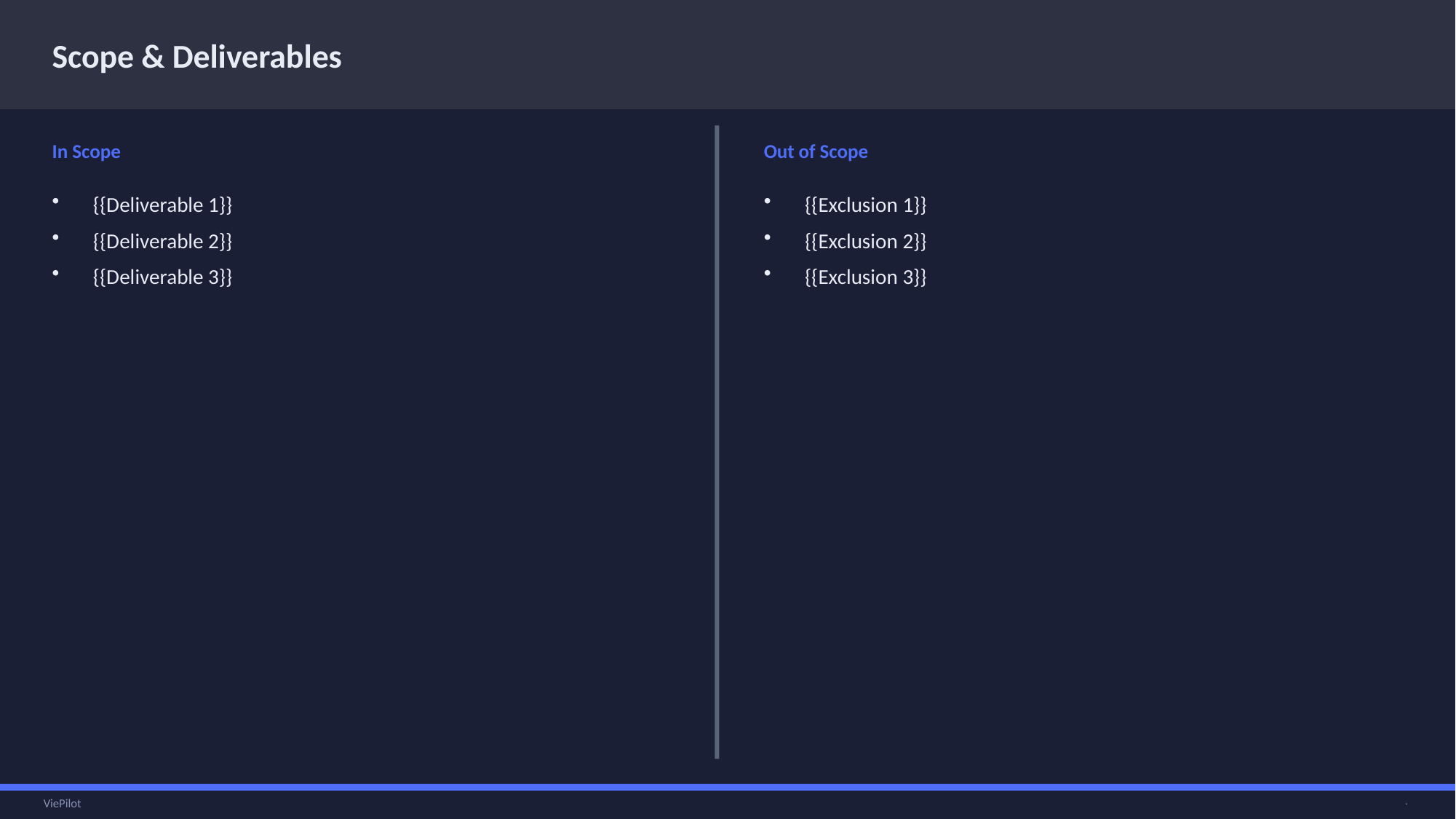

Scope & Deliverables
In Scope

Out of Scope
{{Deliverable 1}}
{{Deliverable 2}}
{{Deliverable 3}}
{{Exclusion 1}}
{{Exclusion 2}}
{{Exclusion 3}}